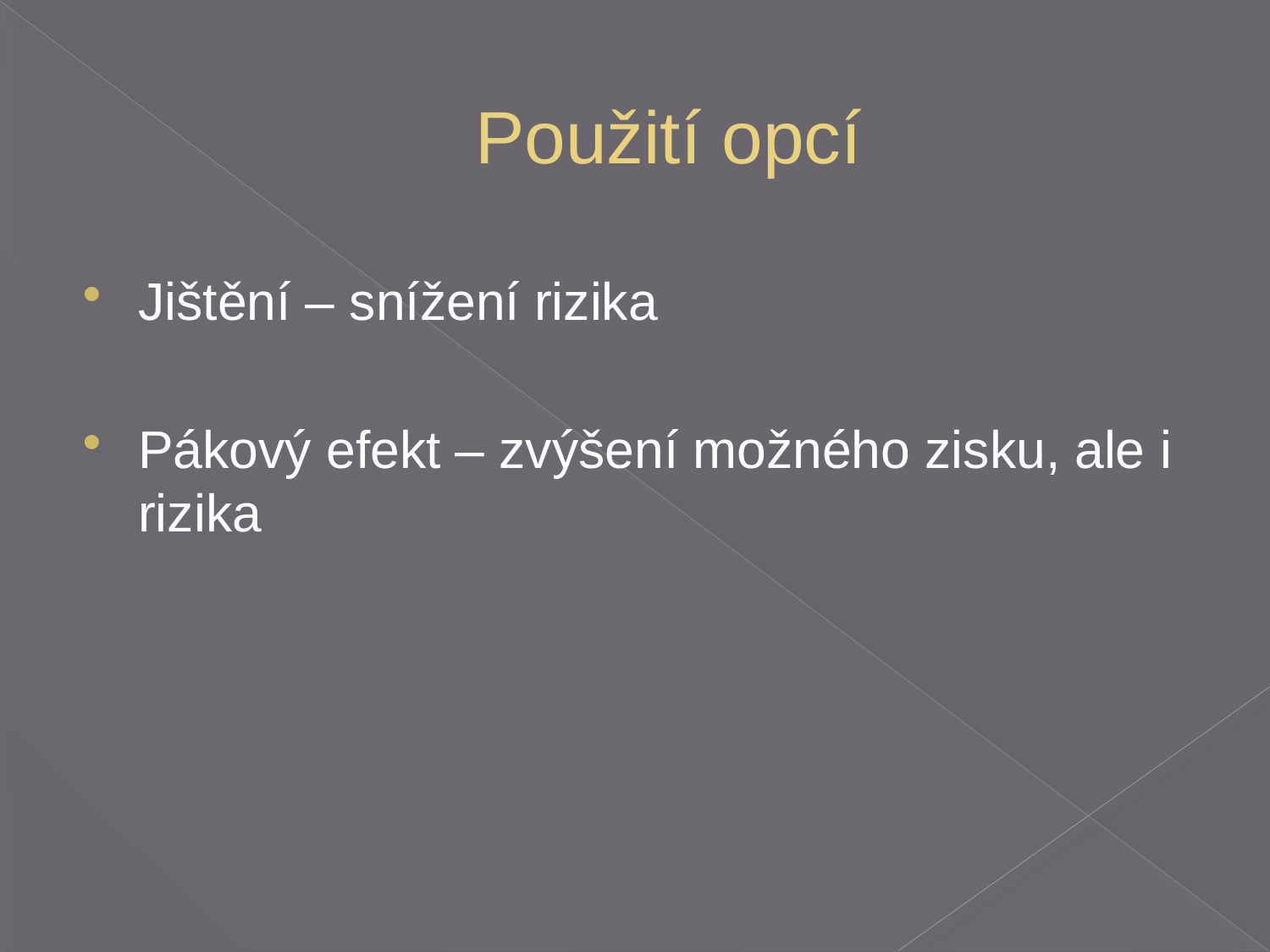

# Použití opcí
Jištění – snížení rizika

Pákový efekt – zvýšení možného zisku, ale i rizika